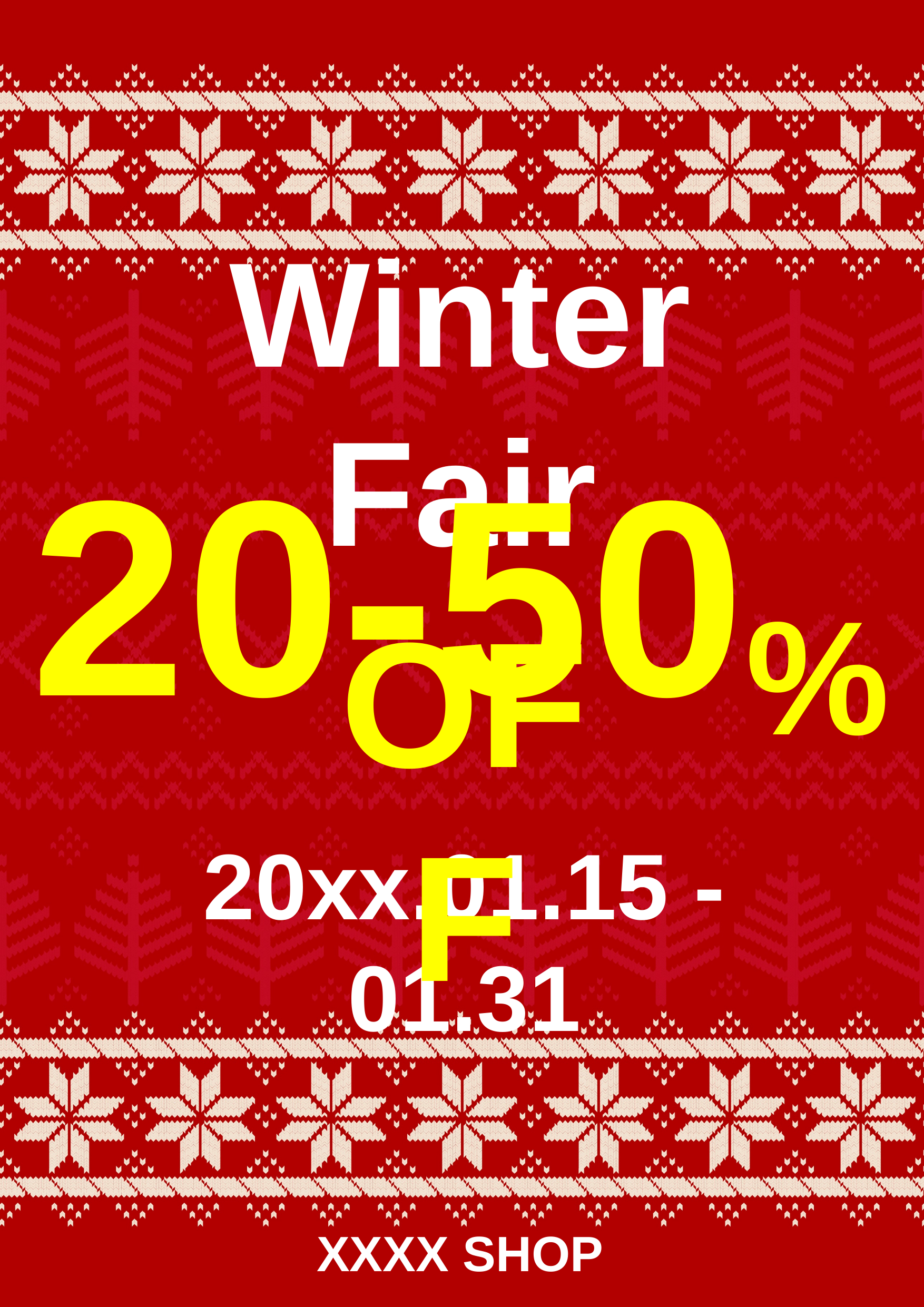

Winter Fair
20-50%
OFF
20xx.01.15 - 01.31
XXXX SHOP